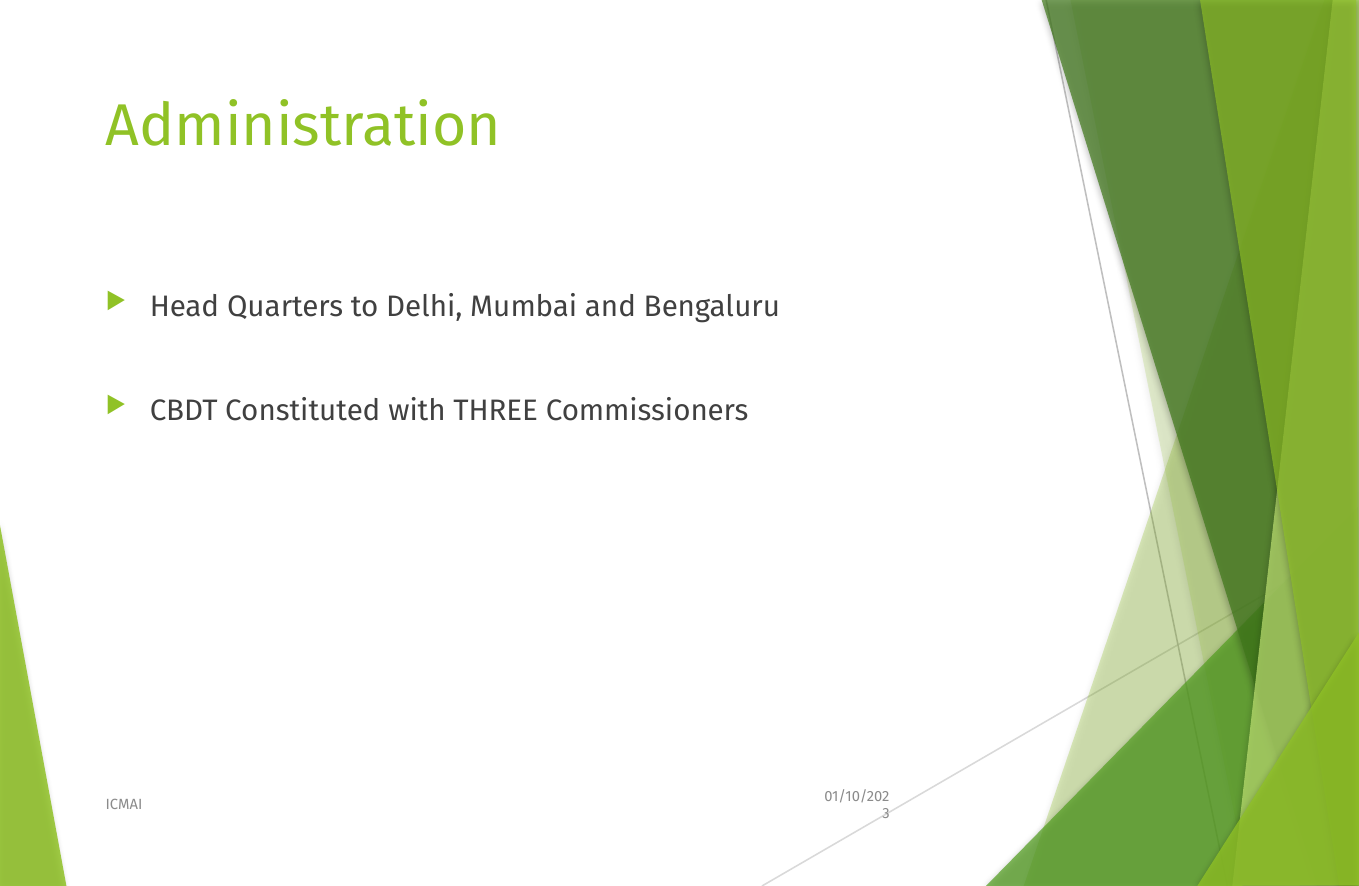

# Administration
Head Quarters to Delhi, Mumbai and Bengaluru

CBDT Constituted with THREE Commissioners
ICMAI
01/10/2023